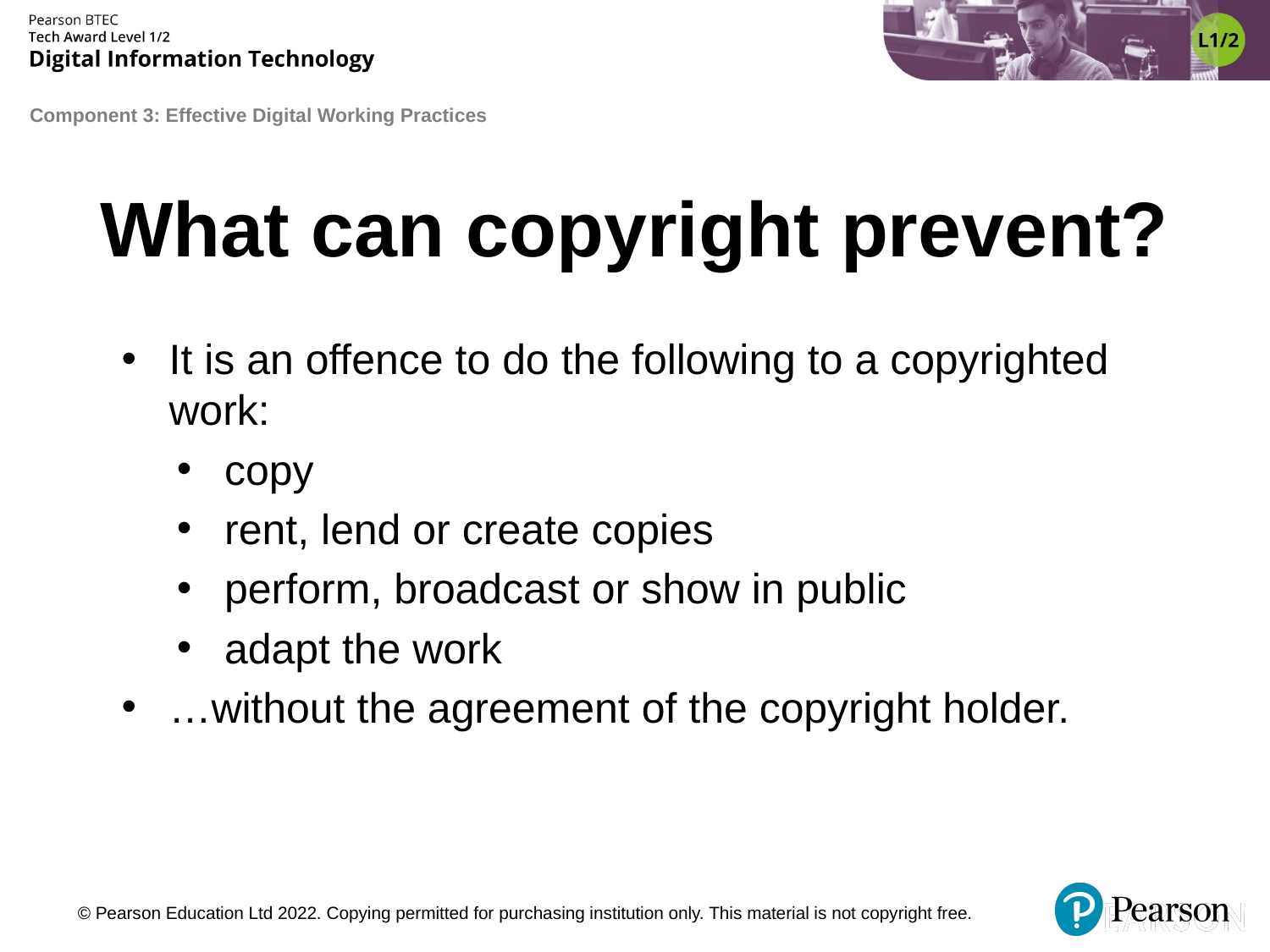

# What can copyright prevent?
It is an offence to do the following to a copyrighted work:
copy
rent, lend or create copies
perform, broadcast or show in public
adapt the work
…without the agreement of the copyright holder.
© Pearson Education Ltd 2022. Copying permitted for purchasing institution only. This material is not copyright free.